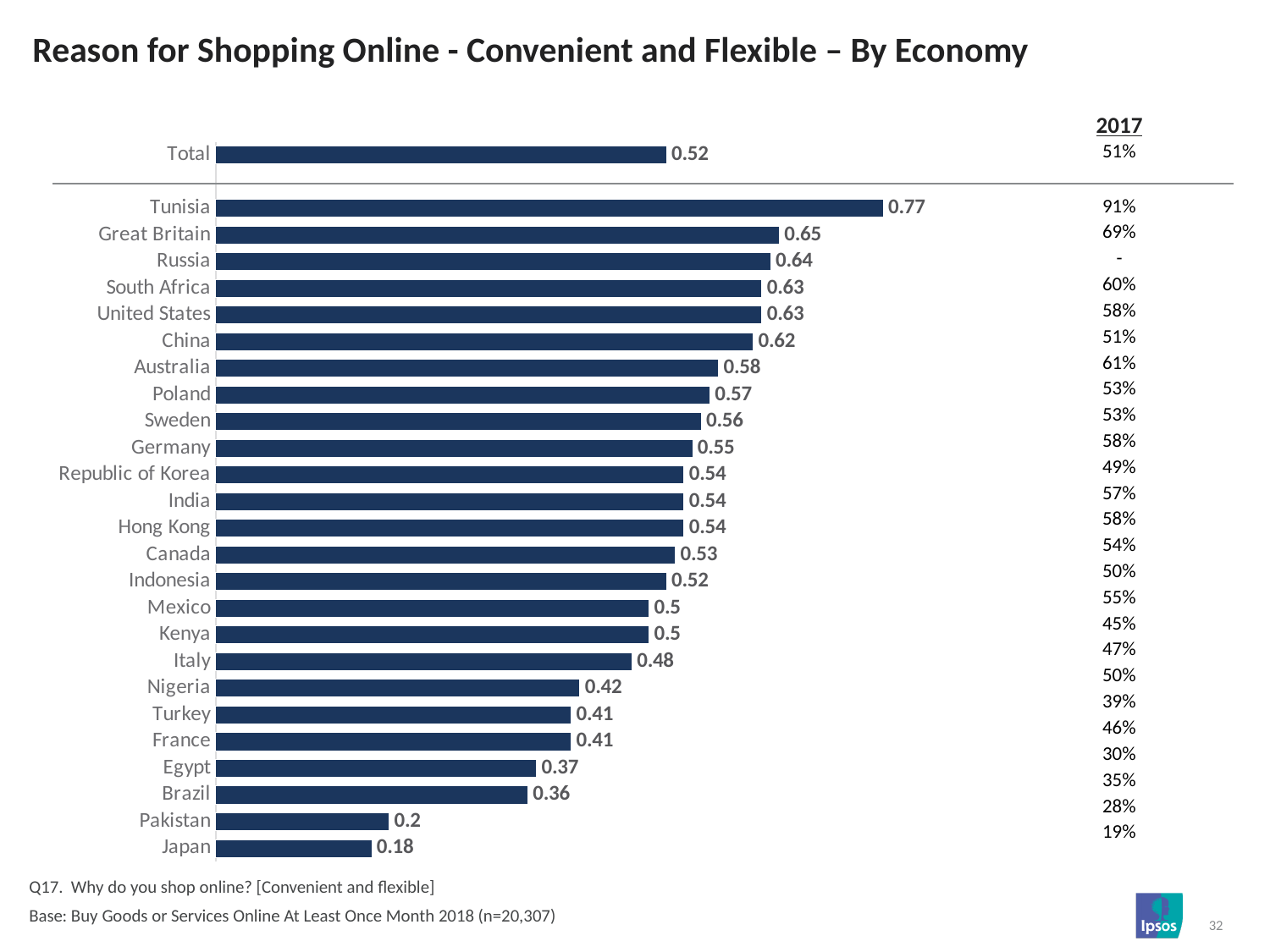

# Reason for Shopping Online - Convenient and Flexible – By Economy
| 2017 |
| --- |
| 51% |
|  |
| 91% |
| 69% |
| - |
| 60% |
| 58% |
| 51% |
| 61% |
| 53% |
| 53% |
| 58% |
| 49% |
| 57% |
| 58% |
| 54% |
| 50% |
| 55% |
| 45% |
| 47% |
| 50% |
| 39% |
| 46% |
| 30% |
| 35% |
| 28% |
| 19% |

### Chart

| Category | Column1 |
|---|---|
| Total | 0.52 |
|  | None |
| Tunisia | 0.77 |
| Great Britain | 0.65 |
| Russia | 0.64 |
| South Africa | 0.63 |
| United States | 0.63 |
| China | 0.62 |
| Australia | 0.58 |
| Poland | 0.57 |
| Sweden | 0.56 |
| Germany | 0.55 |
| Republic of Korea | 0.54 |
| India | 0.54 |
| Hong Kong | 0.54 |
| Canada | 0.53 |
| Indonesia | 0.52 |
| Mexico | 0.5 |
| Kenya | 0.5 |
| Italy | 0.48 |
| Nigeria | 0.42 |
| Turkey | 0.41 |
| France | 0.41 |
| Egypt | 0.37 |
| Brazil | 0.36 |
| Pakistan | 0.2 |
| Japan | 0.18 |
Q17.  Why do you shop online? [Convenient and flexible]
Base: Buy Goods or Services Online At Least Once Month 2018 (n=20,307)